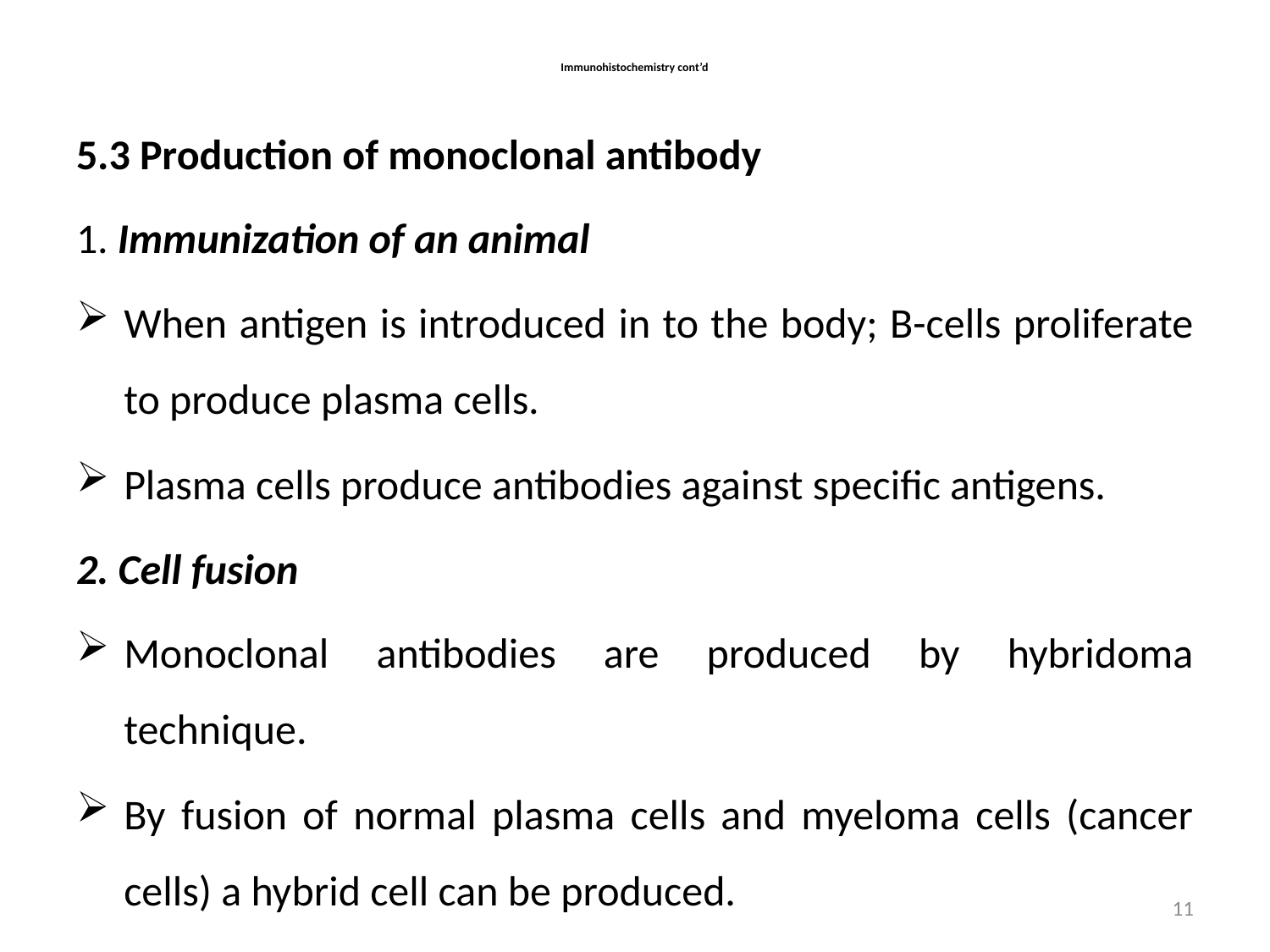

# Immunohistochemistry cont’d
5.3 Production of monoclonal antibody
1. Immunization of an animal
When antigen is introduced in to the body; B-cells proliferate to produce plasma cells.
Plasma cells produce antibodies against specific antigens.
2. Cell fusion
Monoclonal antibodies are produced by hybridoma technique.
By fusion of normal plasma cells and myeloma cells (cancer cells) a hybrid cell can be produced.
11